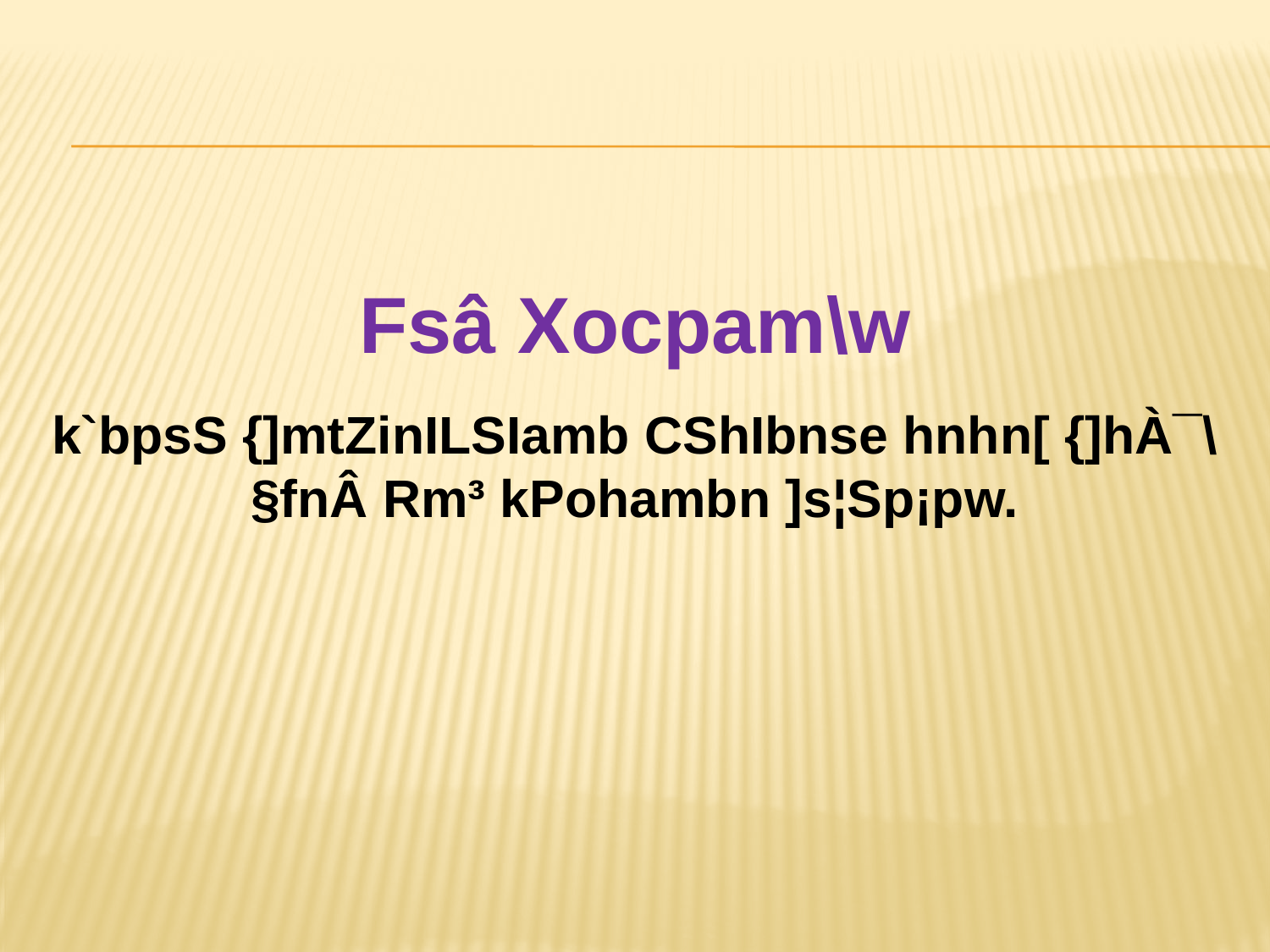

Fsâ Xocpam\w

k`bpsS {]mtZinILSIamb CShIbnse hnhn[ {]hÀ¯\§fnÂ Rm³ kPohambn ]s¦Sp¡pw.